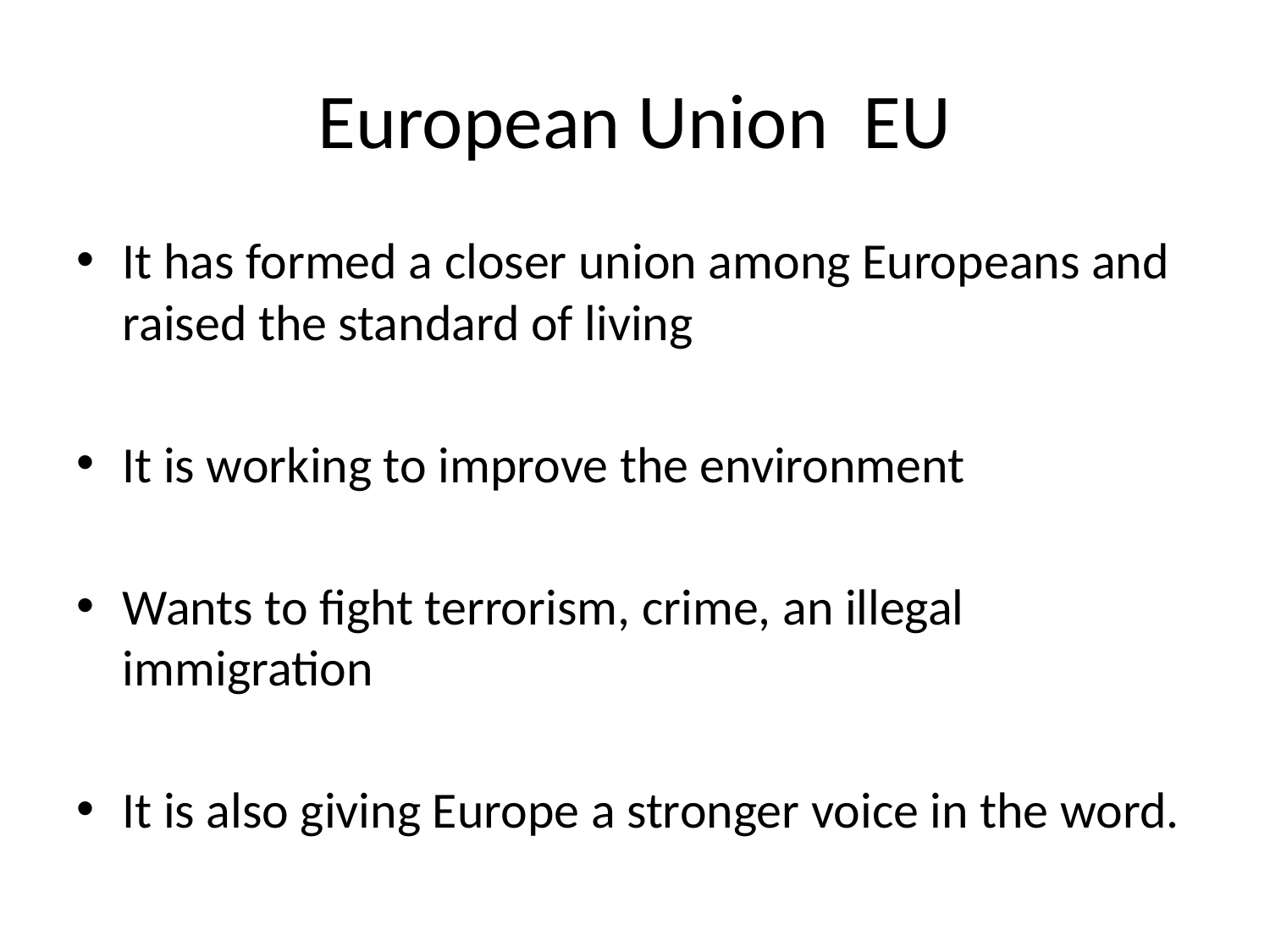

# European Union  EU
It has formed a closer union among Europeans and raised the standard of living

It is working to improve the environment

Wants to fight terrorism, crime, an illegal immigration

It is also giving Europe a stronger voice in the word.